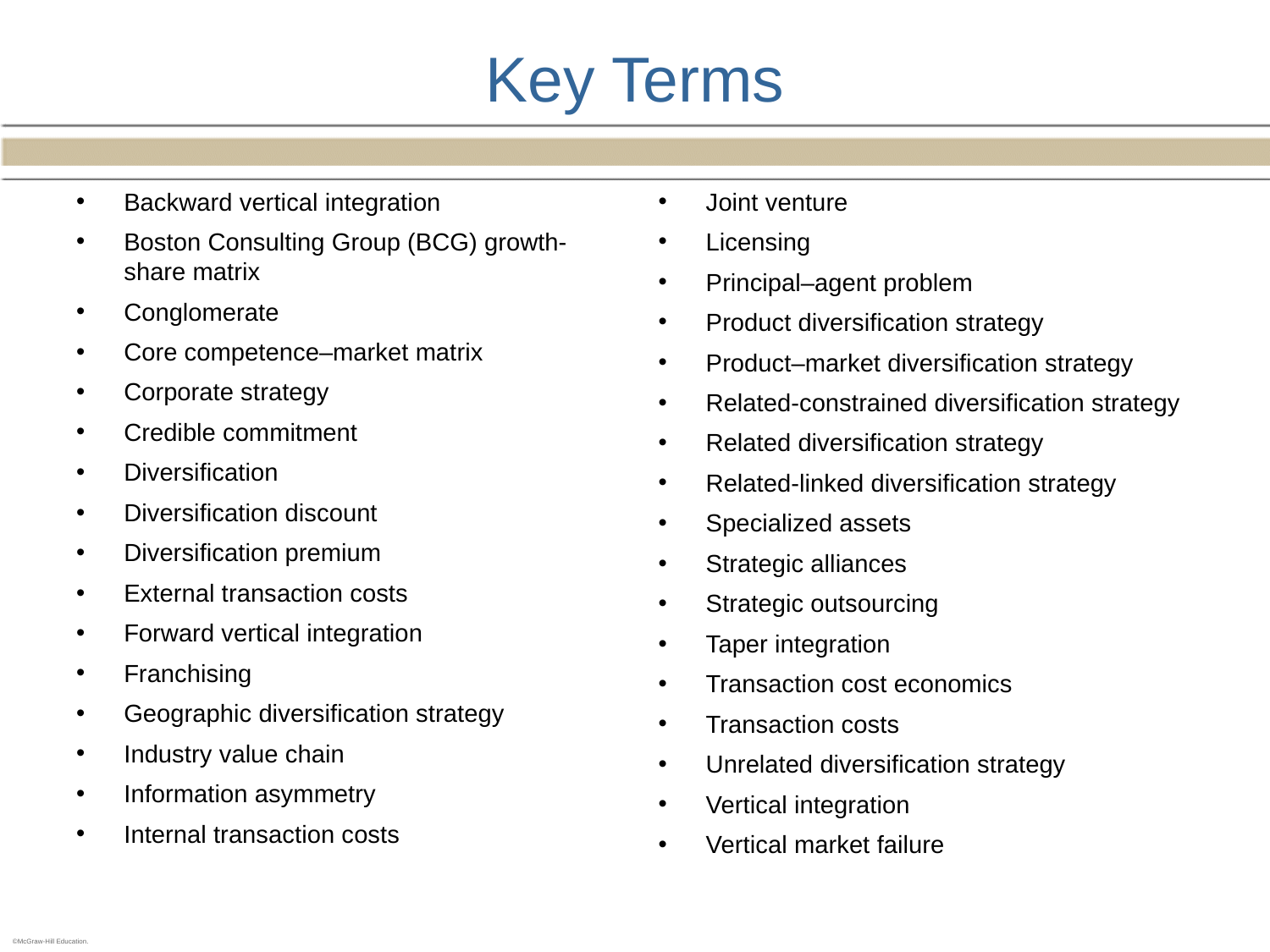

# Key Terms
Backward vertical integration
Boston Consulting Group (BCG) growth-share matrix
Conglomerate
Core competence–market matrix
Corporate strategy
Credible commitment
Diversification
Diversification discount
Diversification premium
External transaction costs
Forward vertical integration
Franchising
Geographic diversification strategy
Industry value chain
Information asymmetry
Internal transaction costs

Joint venture
Licensing
Principal–agent problem
Product diversification strategy
Product–market diversification strategy
Related-constrained diversification strategy
Related diversification strategy
Related-linked diversification strategy
Specialized assets
Strategic alliances
Strategic outsourcing
Taper integration
Transaction cost economics
Transaction costs
Unrelated diversification strategy
Vertical integration
Vertical market failure